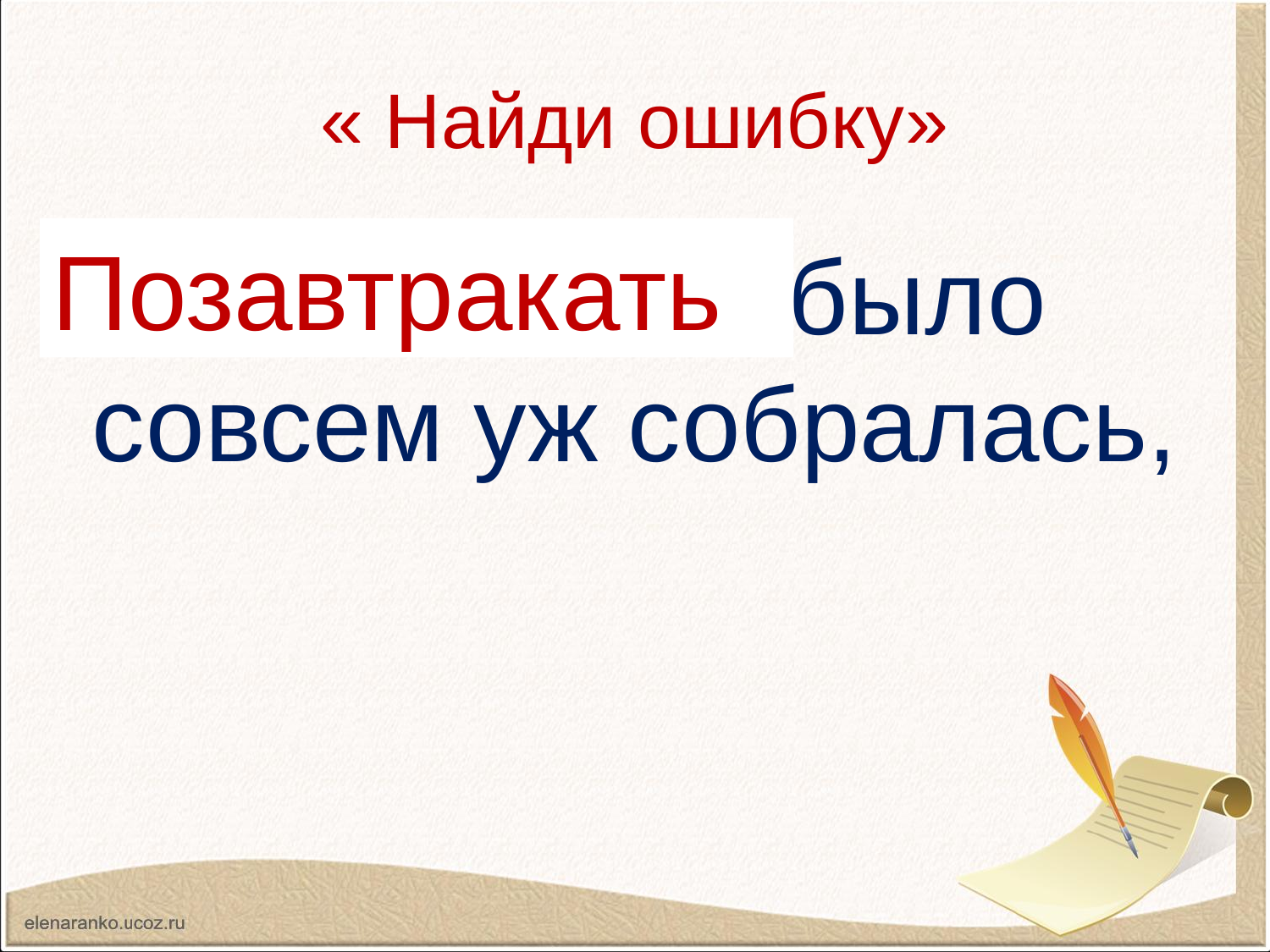

# « Найди ошибку»
Позавтракать
Поужинать было совсем уж собралась,